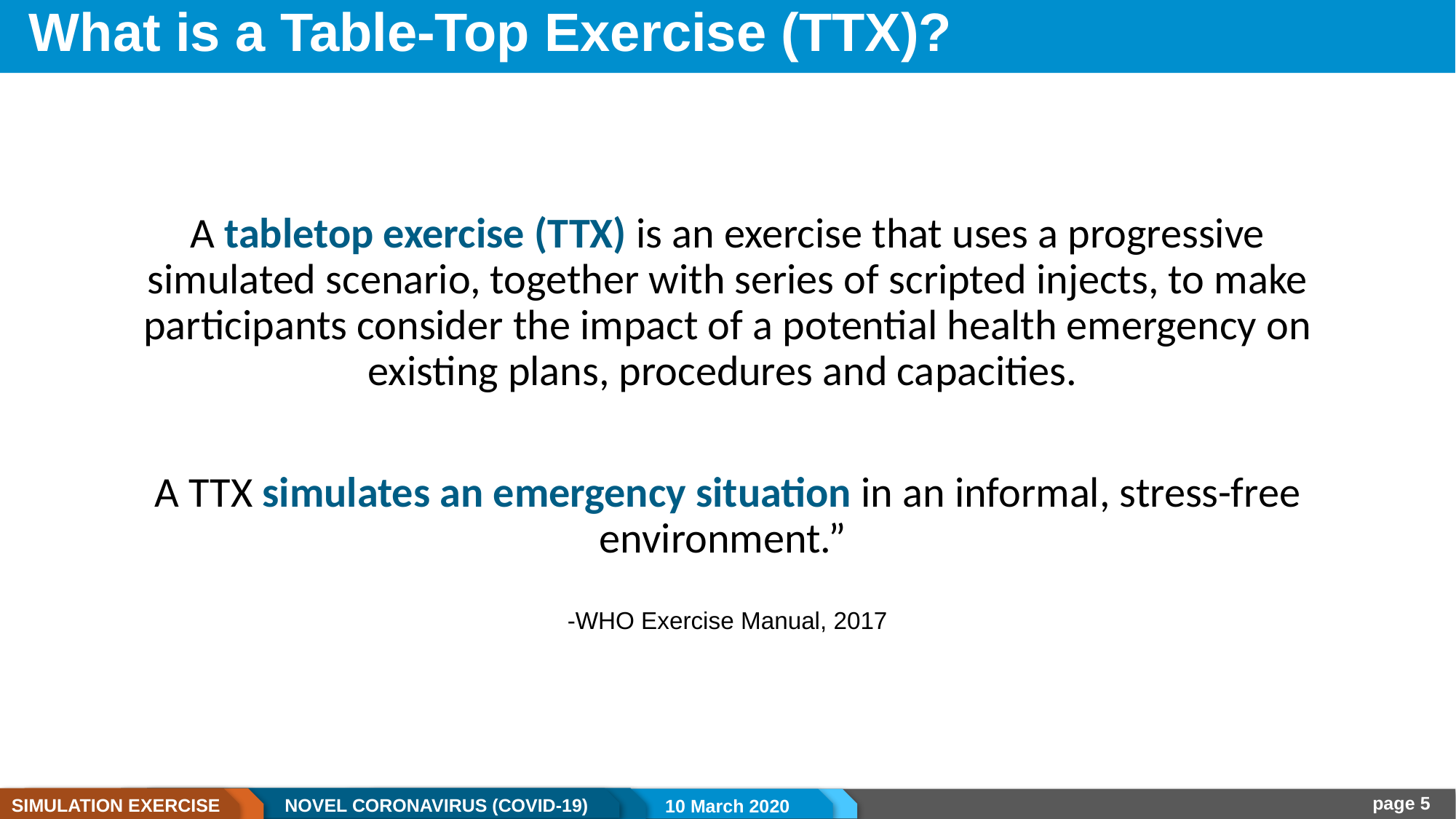

# What is a Table-Top Exercise (TTX)?

A tabletop exercise (TTX) is an exercise that uses a progressive simulated scenario, together with series of scripted injects, to make participants consider the impact of a potential health emergency on existing plans, procedures and capacities.

A TTX simulates an emergency situation in an informal, stress-free environment.”
-WHO Exercise Manual, 2017

10 March 2020